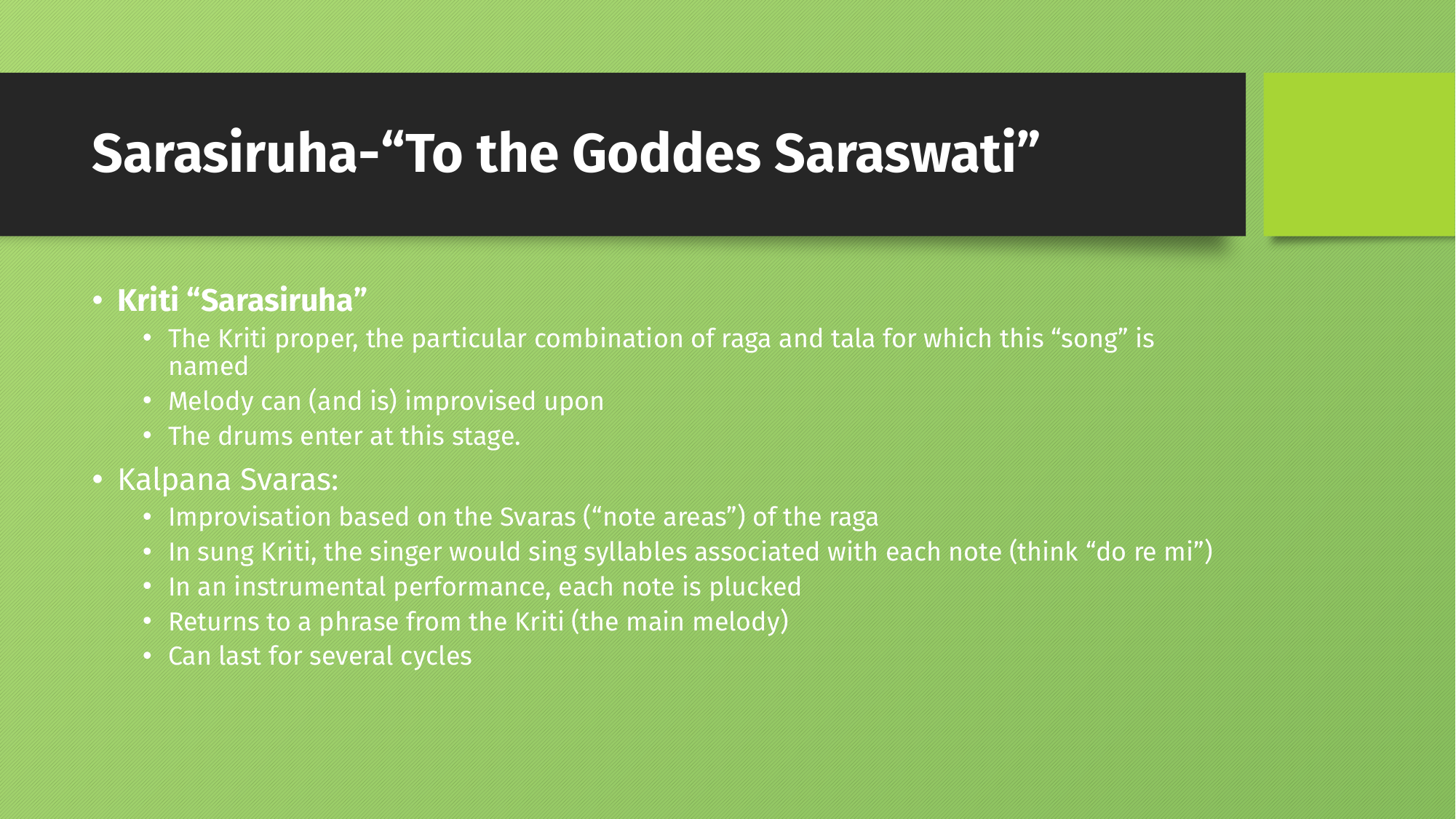

# Sarasiruha-“To the Goddes Saraswati”
Kriti “Sarasiruha”
The Kriti proper, the particular combination of raga and tala for which this “song” is named
Melody can (and is) improvised upon
The drums enter at this stage.
Kalpana Svaras:
Improvisation based on the Svaras (“note areas”) of the raga
In sung Kriti, the singer would sing syllables associated with each note (think “do re mi”)
In an instrumental performance, each note is plucked
Returns to a phrase from the Kriti (the main melody)
Can last for several cycles